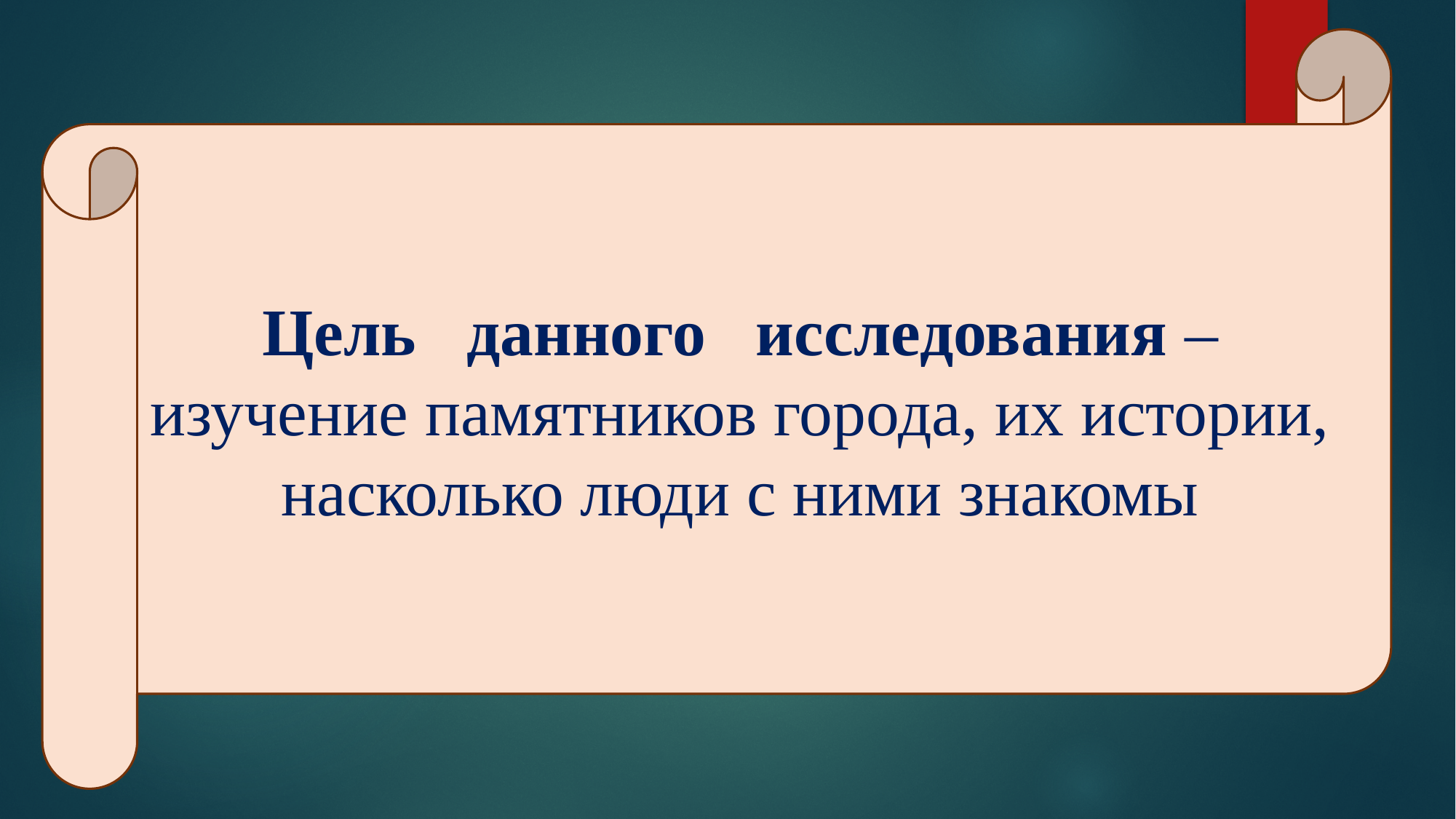

Цель   данного   исследования – изучение памятников города, их истории, насколько люди с ними знакомы
#